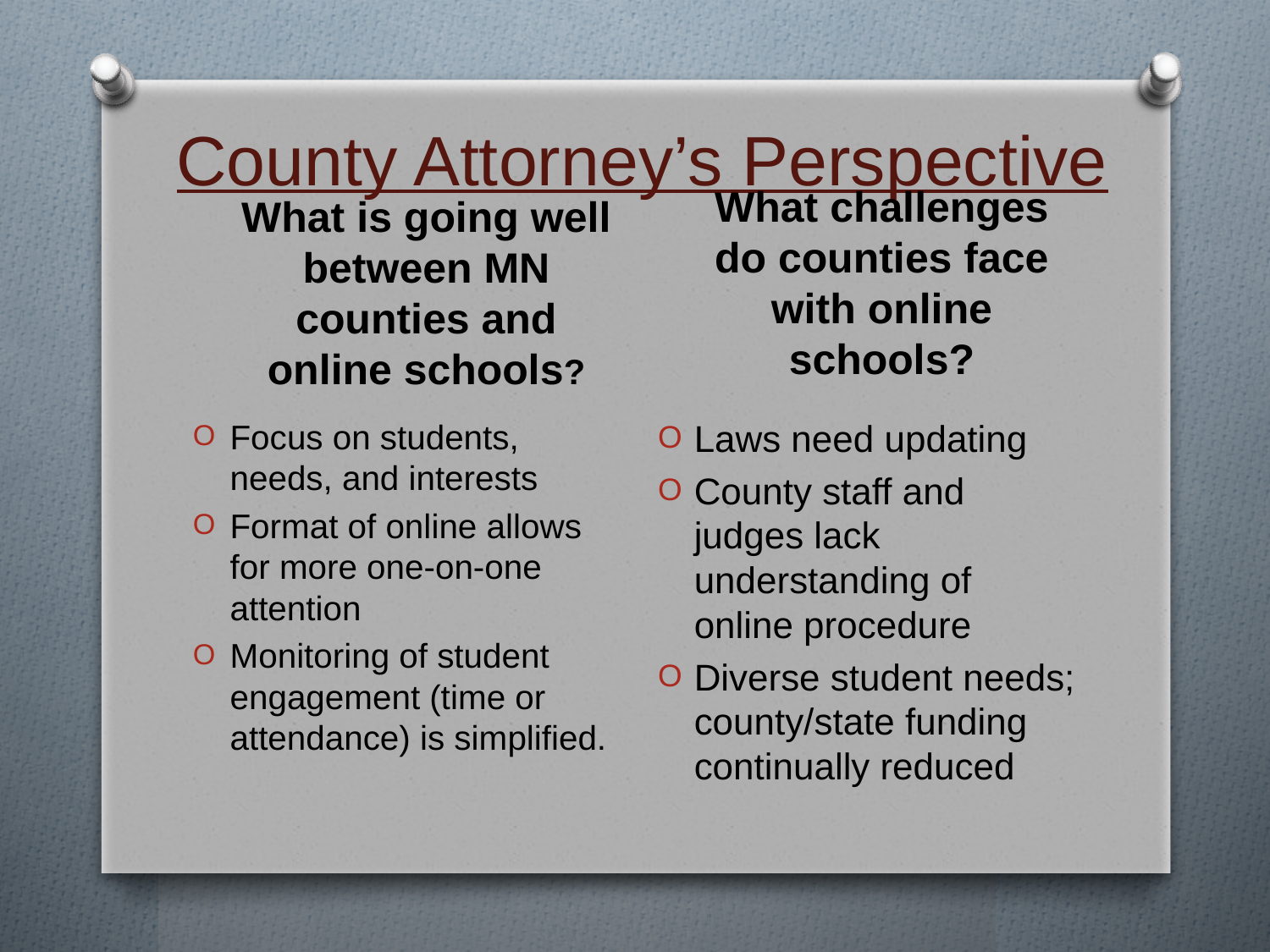

# County Attorney’s Perspective
What challenges do counties face with online schools?
What is going well between MN counties and online schools?
Focus on students, needs, and interests
Format of online allows for more one-on-one attention
Monitoring of student engagement (time or attendance) is simplified.

Laws need updating
County staff and judges lack understanding of online procedure
Diverse student needs; county/state funding continually reduced